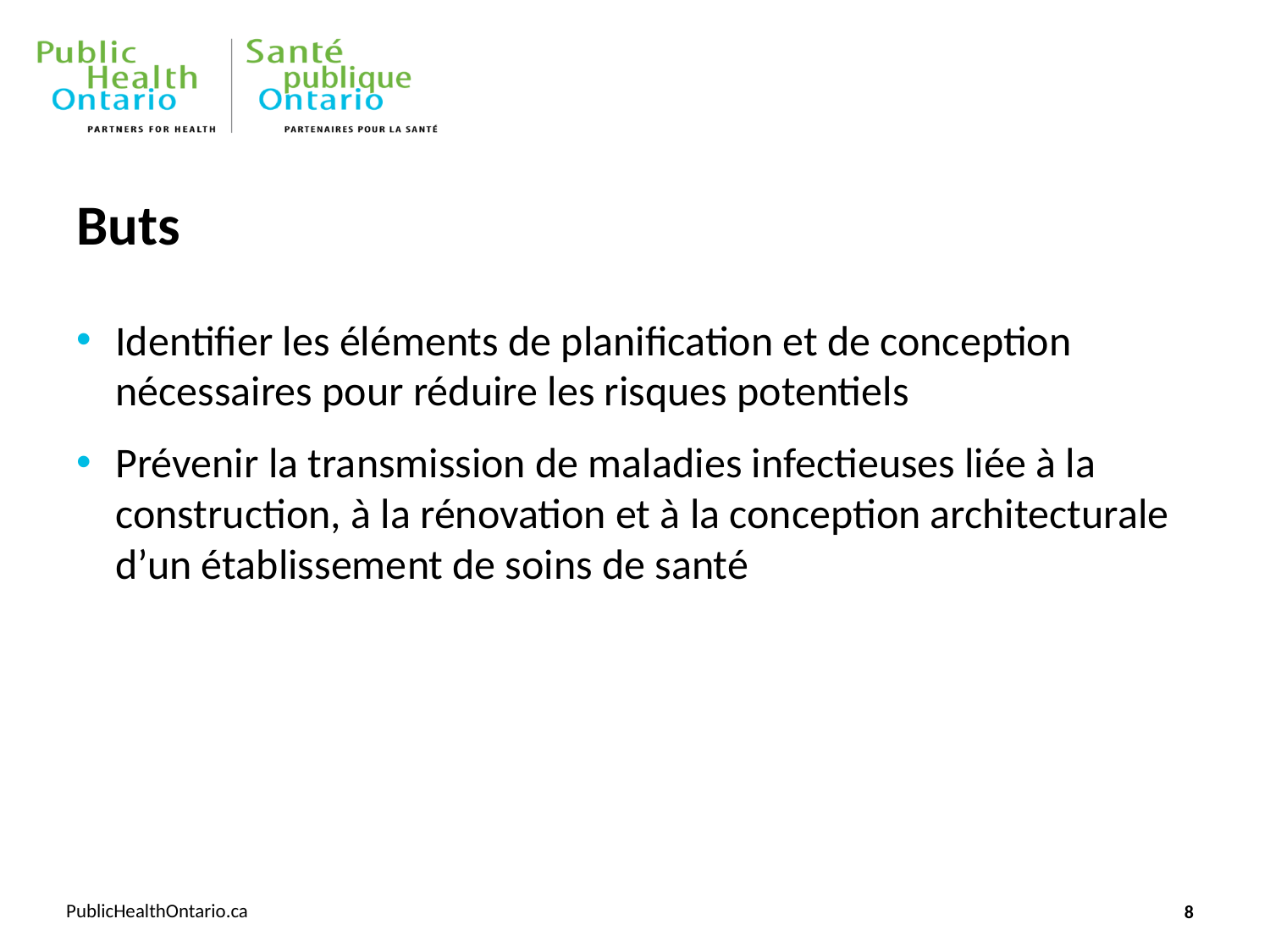

# Buts
Identifier les éléments de planification et de conception nécessaires pour réduire les risques potentiels
Prévenir la transmission de maladies infectieuses liée à la construction, à la rénovation et à la conception architecturale d’un établissement de soins de santé
8